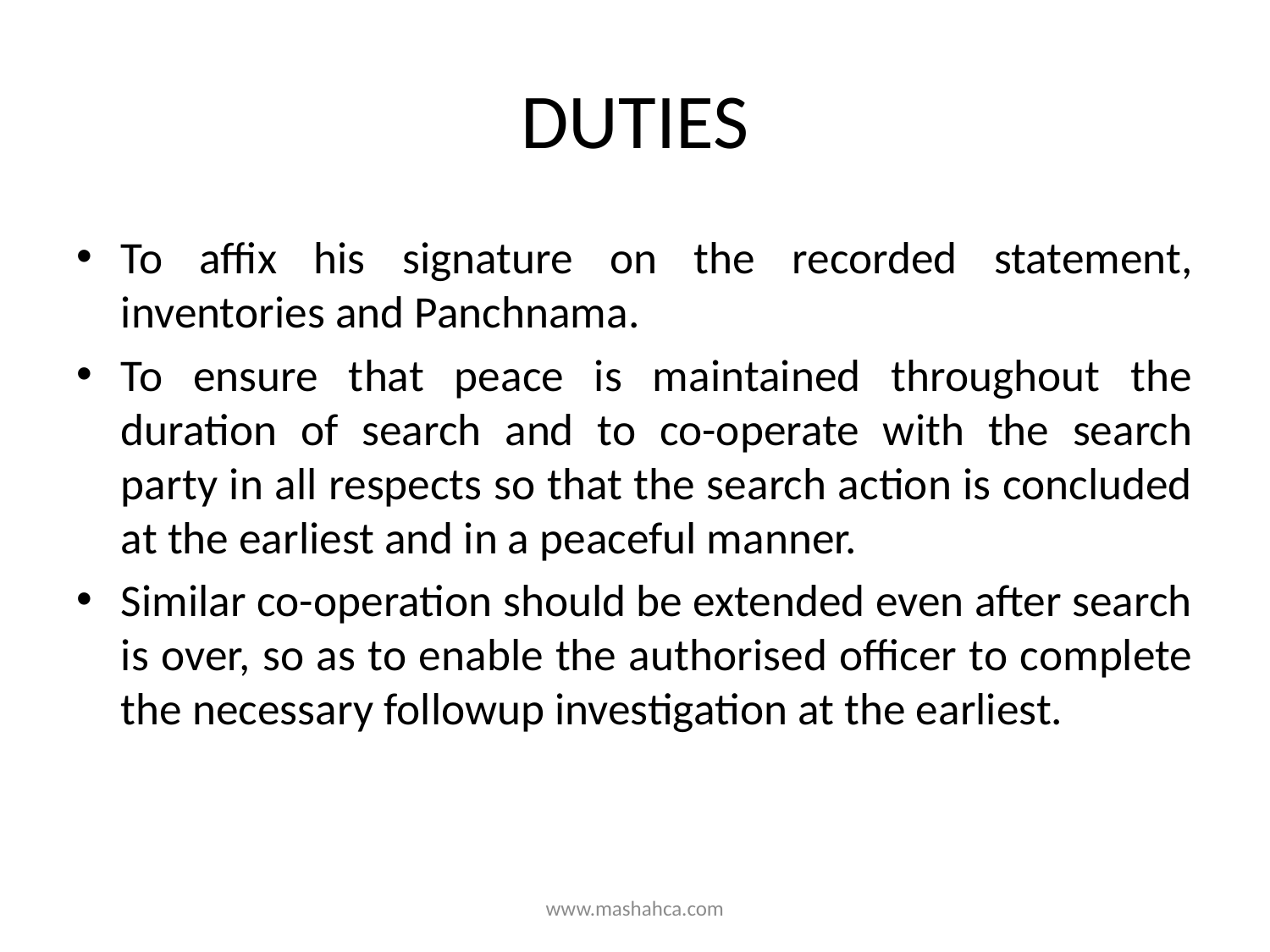

# DUTIES
To affix his signature on the recorded statement, inventories and Panchnama.
To ensure that peace is maintained throughout the duration of search and to co-operate with the search party in all respects so that the search action is concluded at the earliest and in a peaceful manner.
Similar co-operation should be extended even after search is over, so as to enable the authorised officer to complete the necessary followup investigation at the earliest.

www.mashahca.com